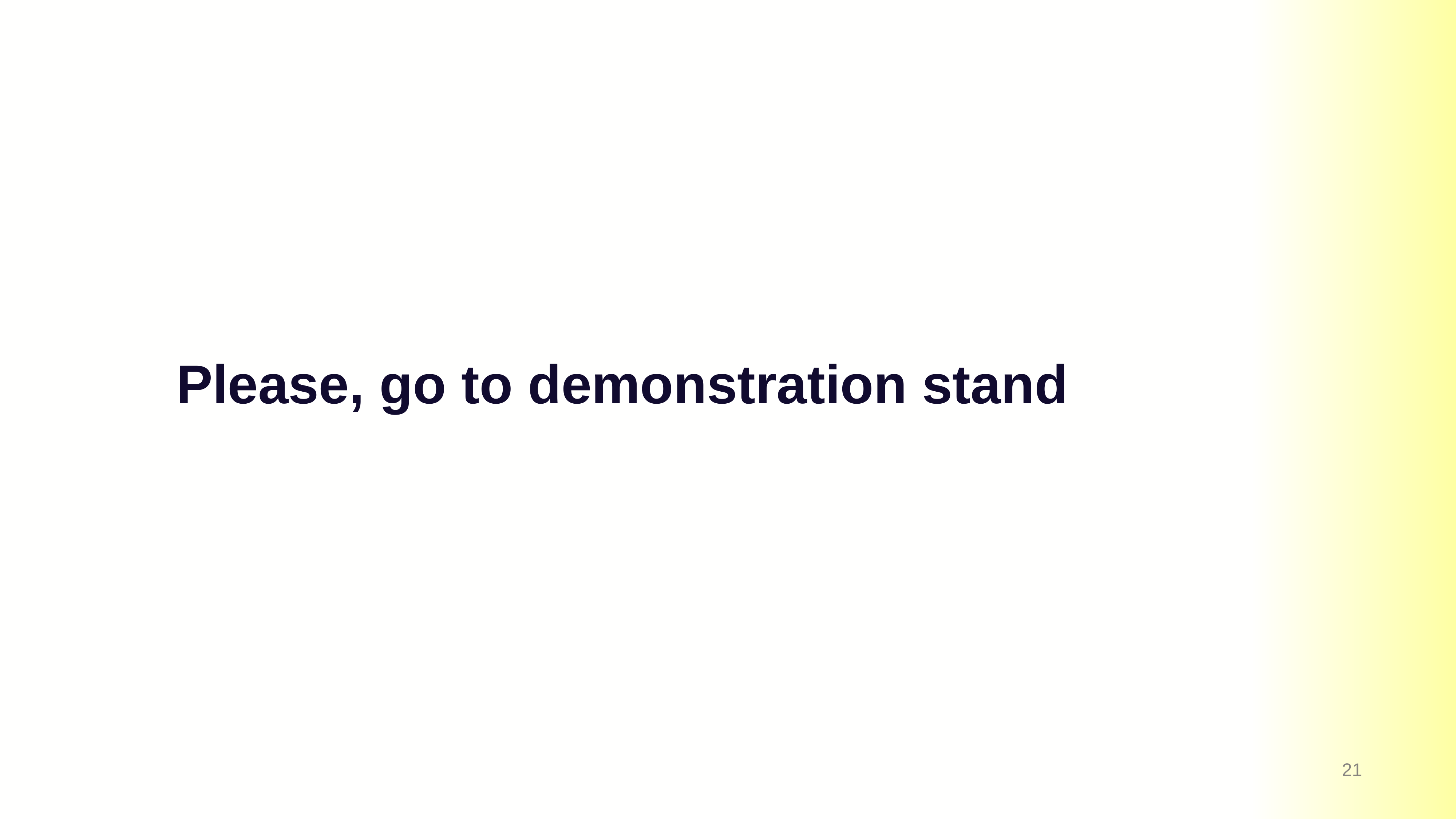

# Please, go to demonstration stand
21